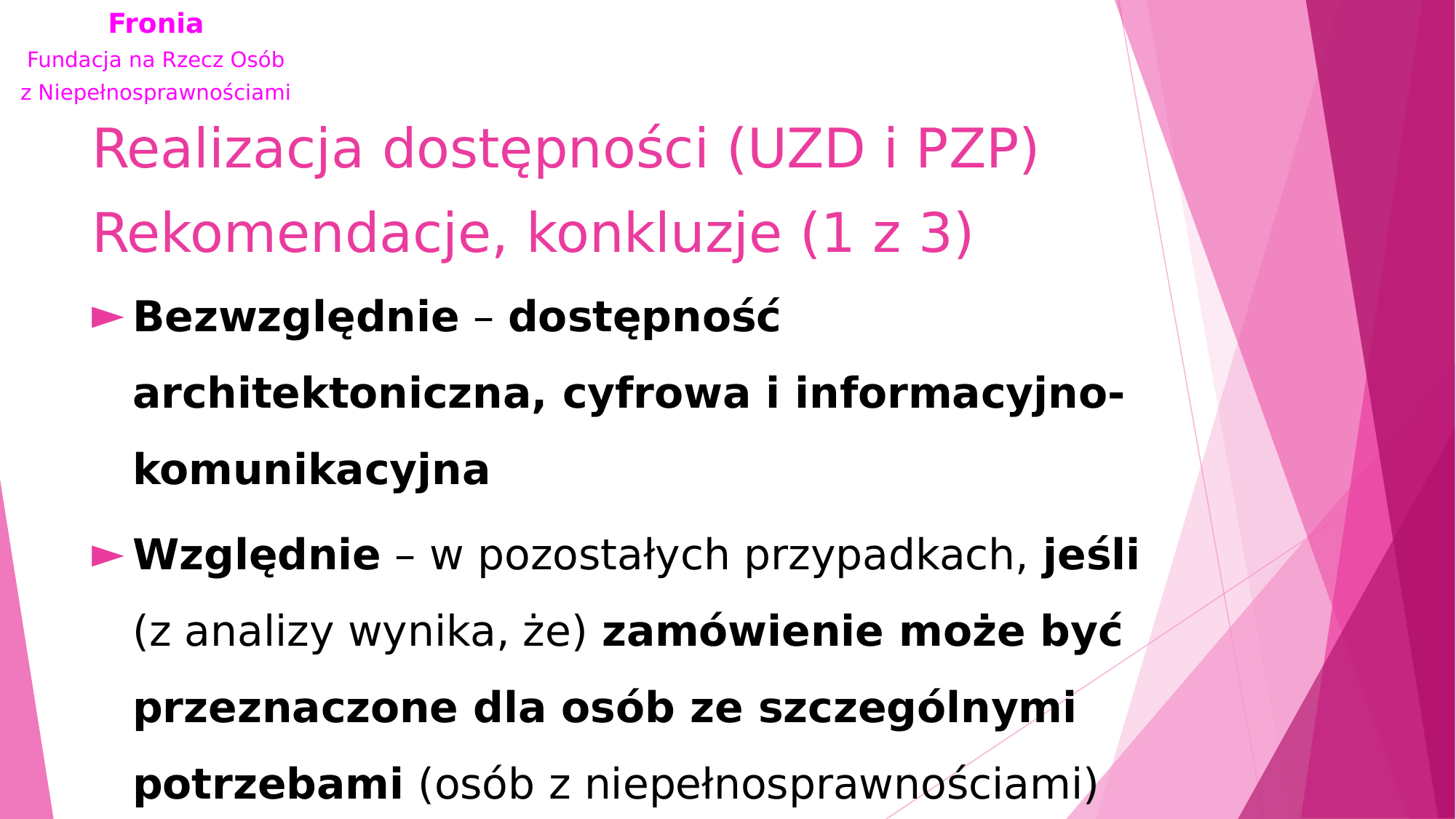

# Realizacja dostępności (UZD i PZP) Rekomendacje, konkluzje (1 z 3)
Bezwzględnie – dostępność architektoniczna, cyfrowa i informacyjno-komunikacyjna
Względnie – w pozostałych przypadkach, jeśli (z analizy wynika, że) zamówienie może być przeznaczone dla osób ze szczególnymi potrzebami (osób z niepełnosprawnościami)